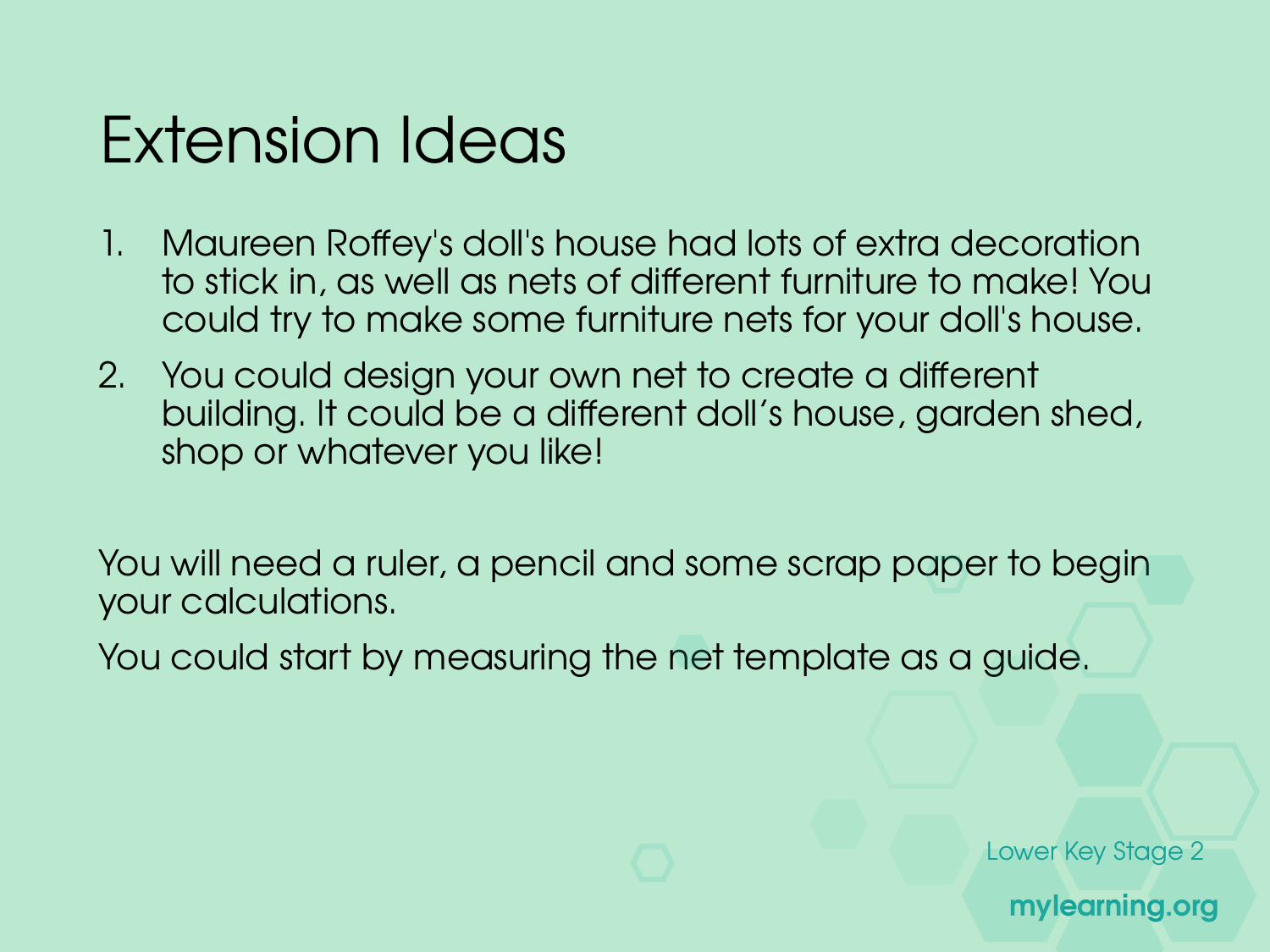

# Extension Ideas
Maureen Roffey's doll's house had lots of extra decoration to stick in, as well as nets of different furniture to make! You could try to make some furniture nets for your doll's house.
You could design your own net to create a different building. It could be a different doll’s house, garden shed, shop or whatever you like!

You will need a ruler, a pencil and some scrap paper to begin your calculations.
You could start by measuring the net template as a guide.

mylearning.org
Lower Key Stage 2